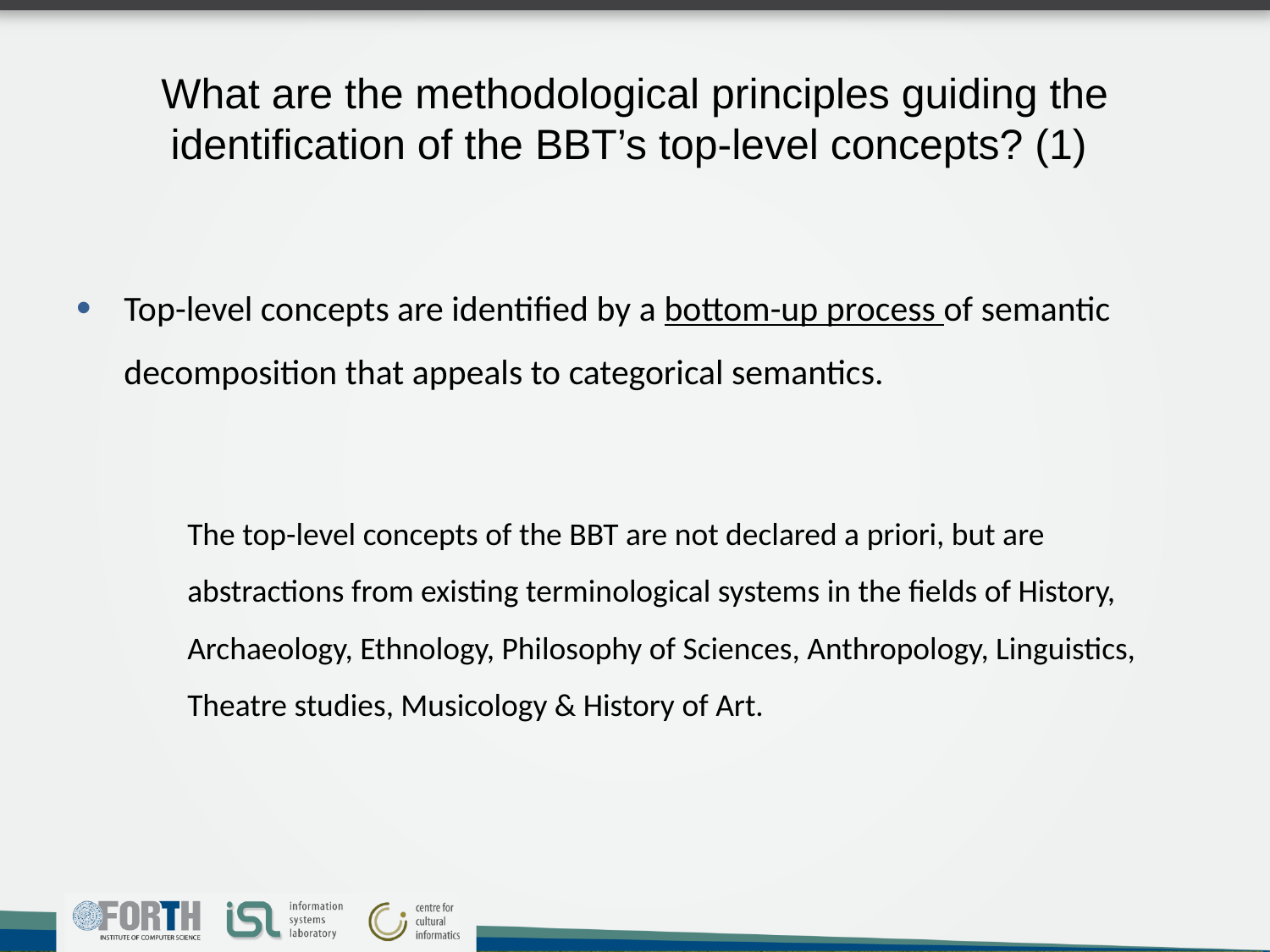

# What are the methodological principles guiding the identification of the BBT’s top-level concepts? (1)
Top-level concepts are identified by a bottom-up process of semantic decomposition that appeals to categorical semantics.

The top-level concepts of the BBT are not declared a priori, but are abstractions from existing terminological systems in the fields of History, Archaeology, Ethnology, Philosophy of Sciences, Anthropology, Linguistics, Theatre studies, Musicology & History of Art.